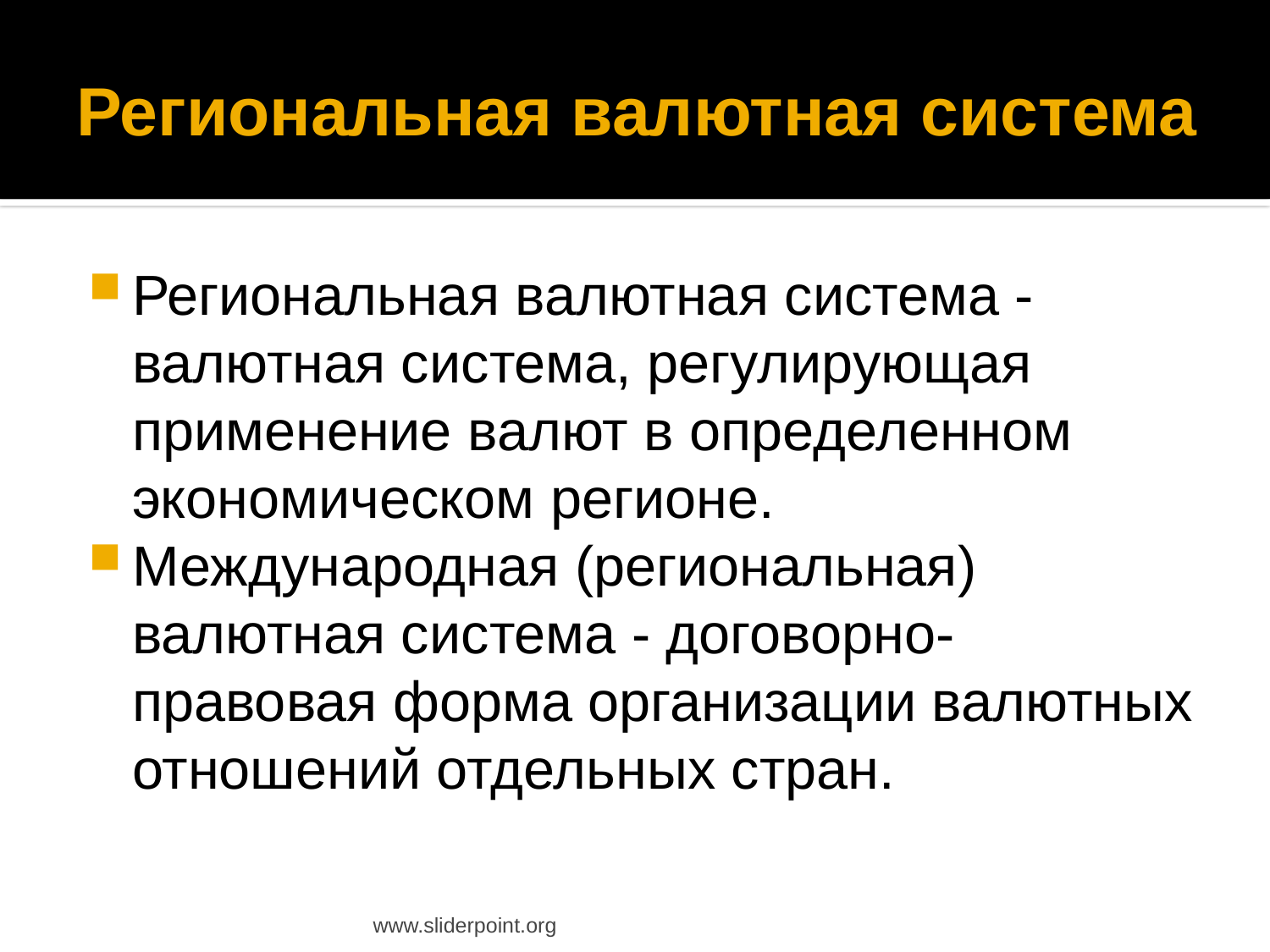

# Региональная валютная система
Региональная валютная система - валютная система, регулирующая применение валют в определенном экономическом регионе.
Международная (региональная) валютная система - договорно-правовая форма организации валютных отношений отдельных стран.

www.sliderpoint.org